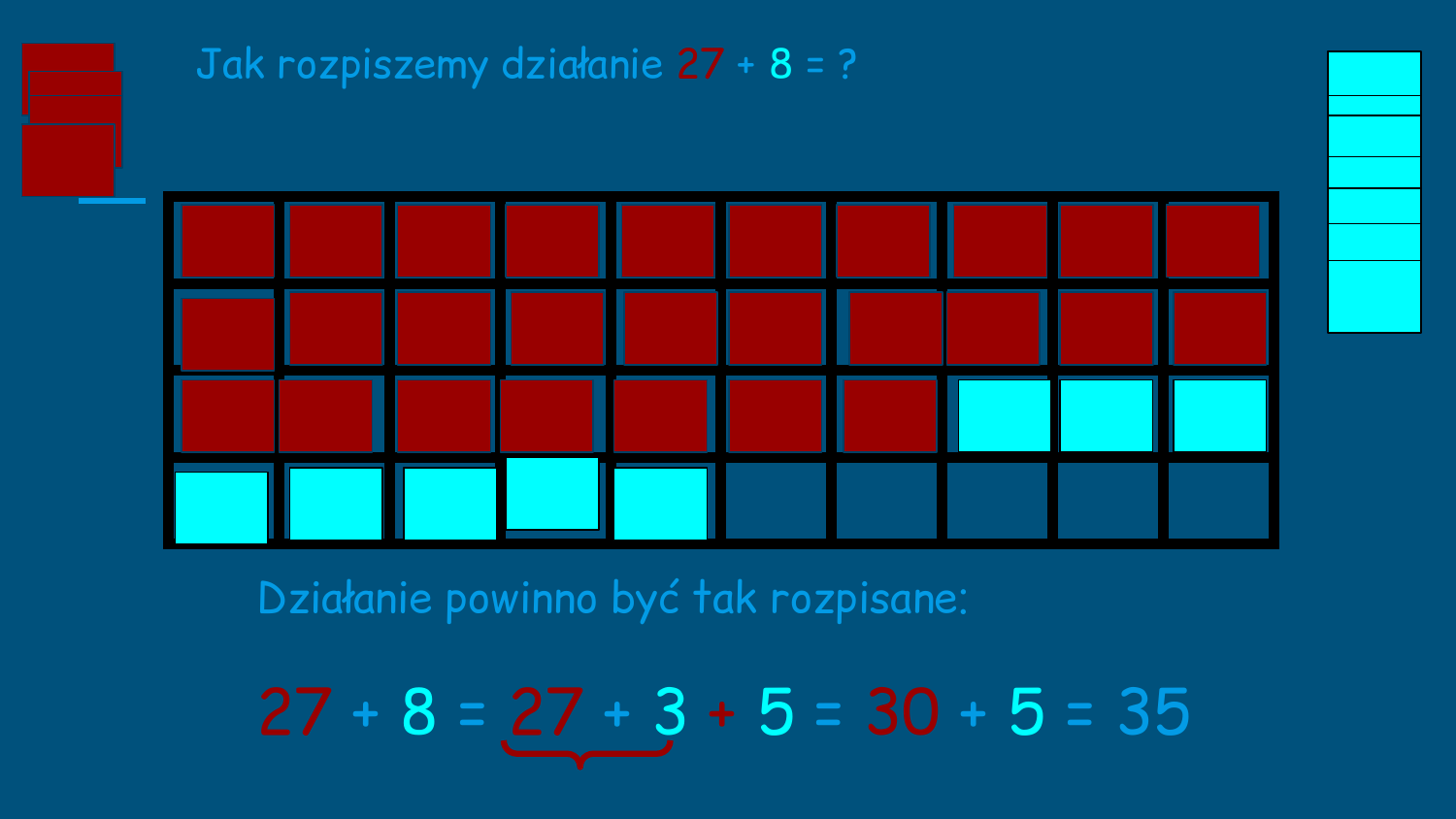

Jak rozpiszemy działanie 27 + 8 = ?

|  |  |  |  |  |  |  |  |  |  |
| --- | --- | --- | --- | --- | --- | --- | --- | --- | --- |
|  |  |  |  |  |  |  |  |  |  |
|  |  |  |  |  |  |  |  |  |  |
|  |  |  |  |  |  |  |  |  |  |

Działanie powinno być tak rozpisane:

27 + 8 = 27 + 3 + 5 = 30 + 5 = 35